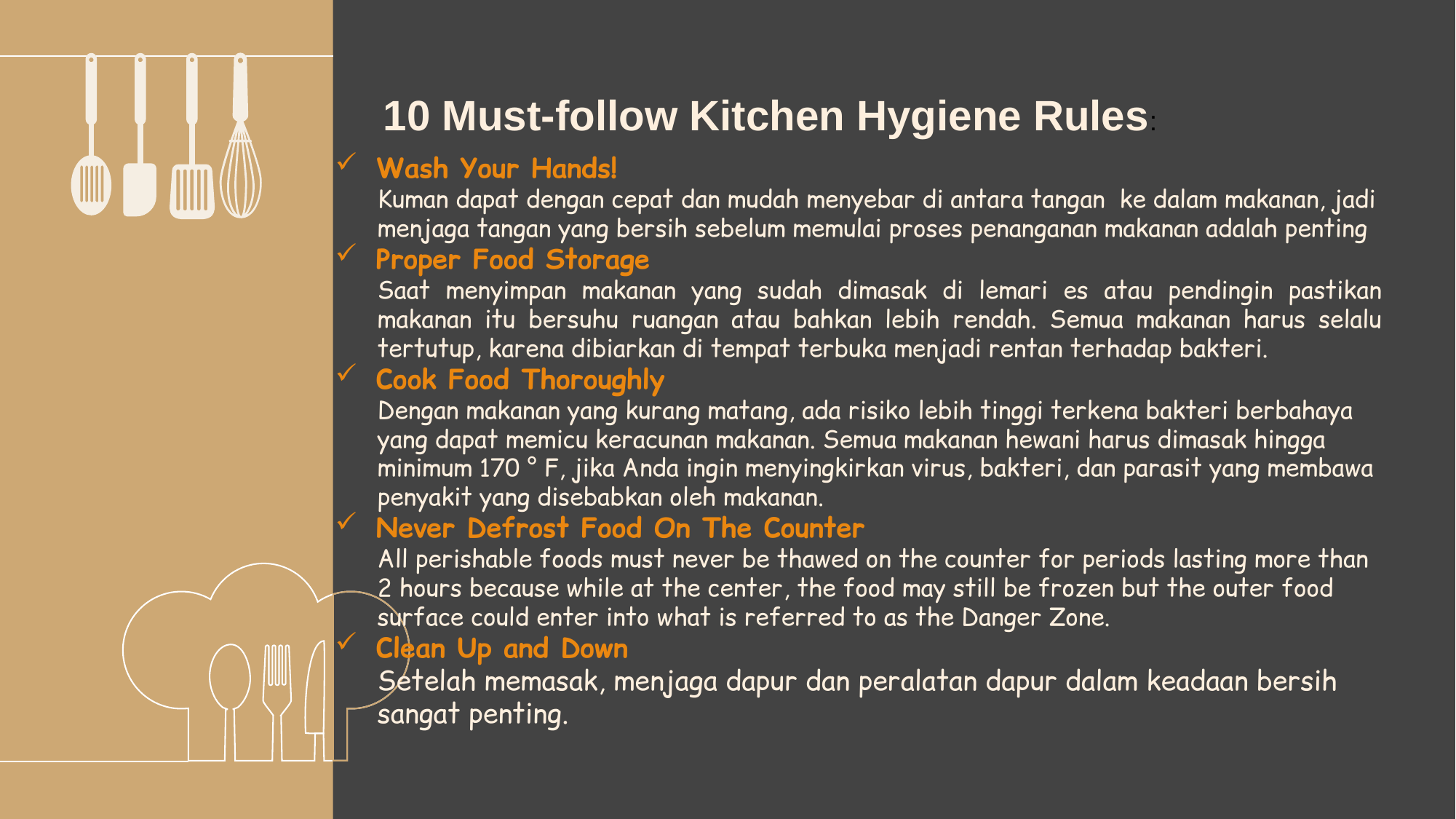

10 Must-follow Kitchen Hygiene Rules:
Wash Your Hands!
Kuman dapat dengan cepat dan mudah menyebar di antara tangan  ke dalam makanan, jadi menjaga tangan yang bersih sebelum memulai proses penanganan makanan adalah penting
Proper Food Storage
Saat menyimpan makanan yang sudah dimasak di lemari es atau pendingin pastikan makanan itu bersuhu ruangan atau bahkan lebih rendah. Semua makanan harus selalu tertutup, karena dibiarkan di tempat terbuka menjadi rentan terhadap bakteri.
Cook Food Thoroughly
Dengan makanan yang kurang matang, ada risiko lebih tinggi terkena bakteri berbahaya yang dapat memicu keracunan makanan. Semua makanan hewani harus dimasak hingga minimum 170 ° F, jika Anda ingin menyingkirkan virus, bakteri, dan parasit yang membawa penyakit yang disebabkan oleh makanan.
Never Defrost Food On The Counter
All perishable foods must never be thawed on the counter for periods lasting more than 2 hours because while at the center, the food may still be frozen but the outer food surface could enter into what is referred to as the Danger Zone.
Clean Up and Down
Setelah memasak, menjaga dapur dan peralatan dapur dalam keadaan bersih sangat penting.